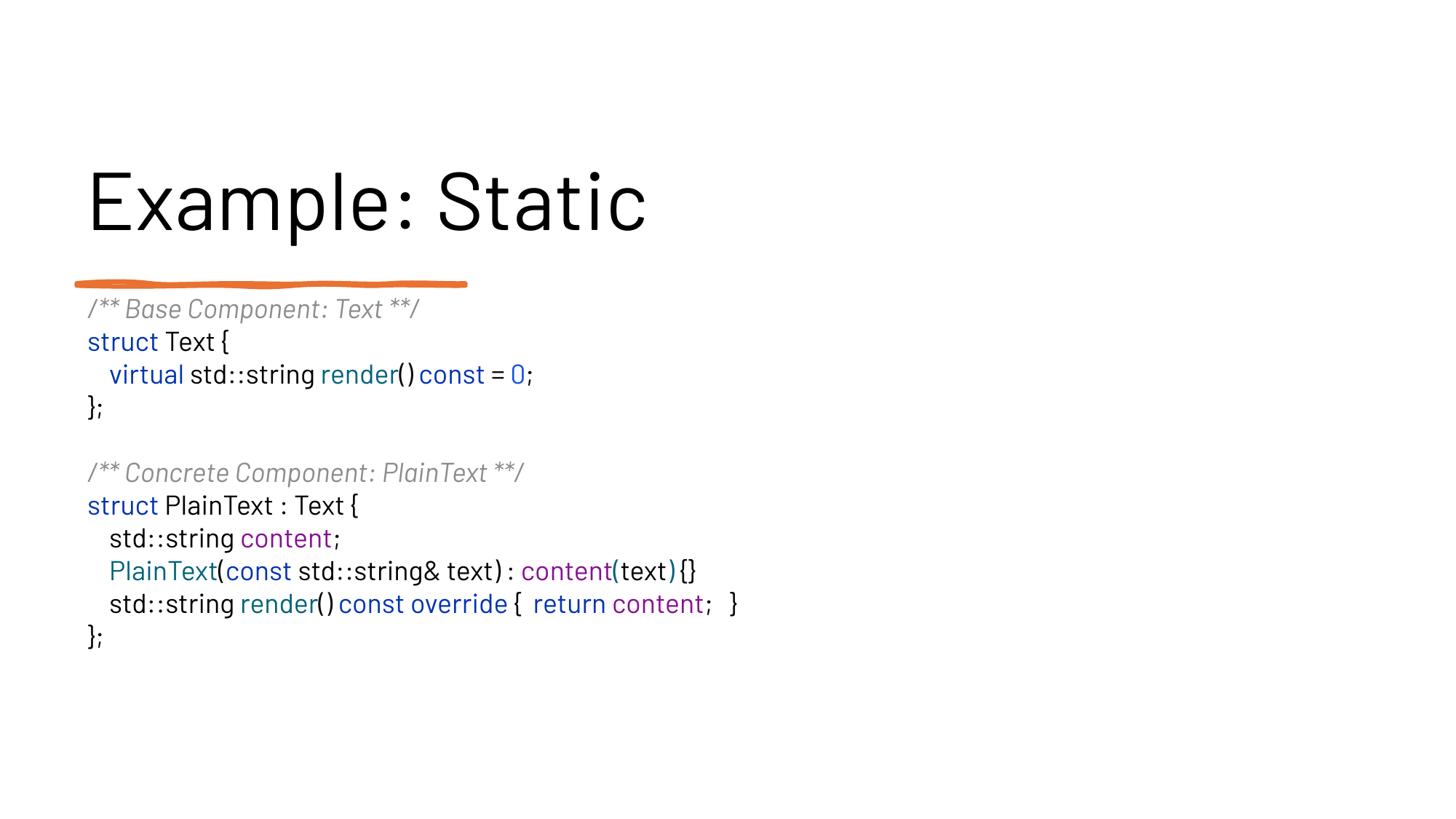

# Example: Static

/** Base Component: Text **/
struct Text {
    virtual std::string render() const = 0;
};

/** Concrete Component: PlainText **/
struct PlainText : Text {
    std::string content;
    PlainText(const std::string& text) : content(text) {}
    std::string render() const override {  return content;   }
};